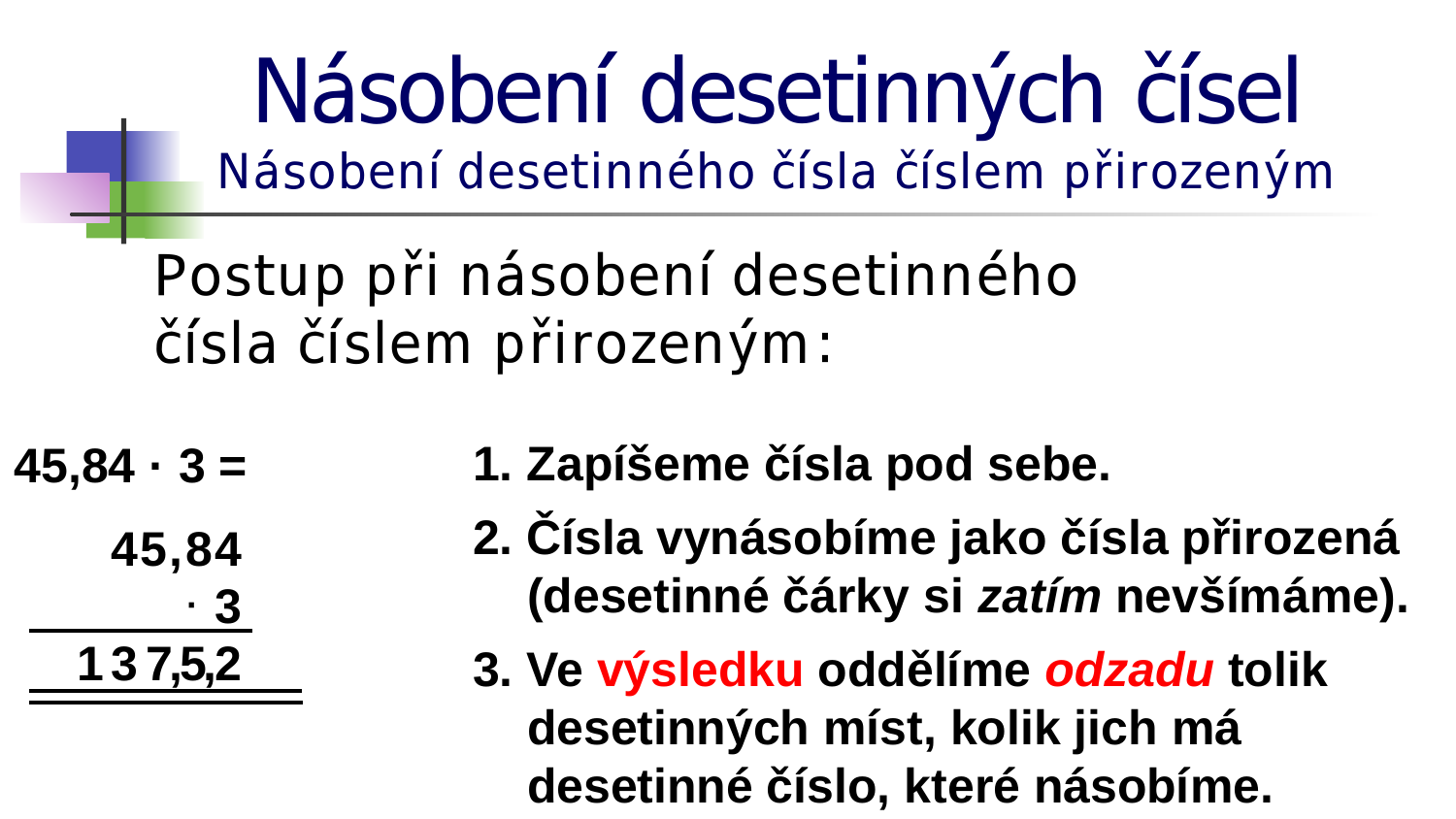

# Násobení desetinných čísel Násobení desetinného čísla číslem přirozeným
Postup při násobení desetinného čísla číslem přirozeným:
1. Zapíšeme čísla pod sebe.
45,84 · 3 =
2. Čísla vynásobíme jako čísla přirozená
    (desetinné čárky si zatím nevšímáme).
4
5
,
8
4
3
·
1
3
7
,
5
,
2
3. Ve výsledku oddělíme odzadu tolik
    desetinných míst, kolik jich má
    desetinné číslo, které násobíme.